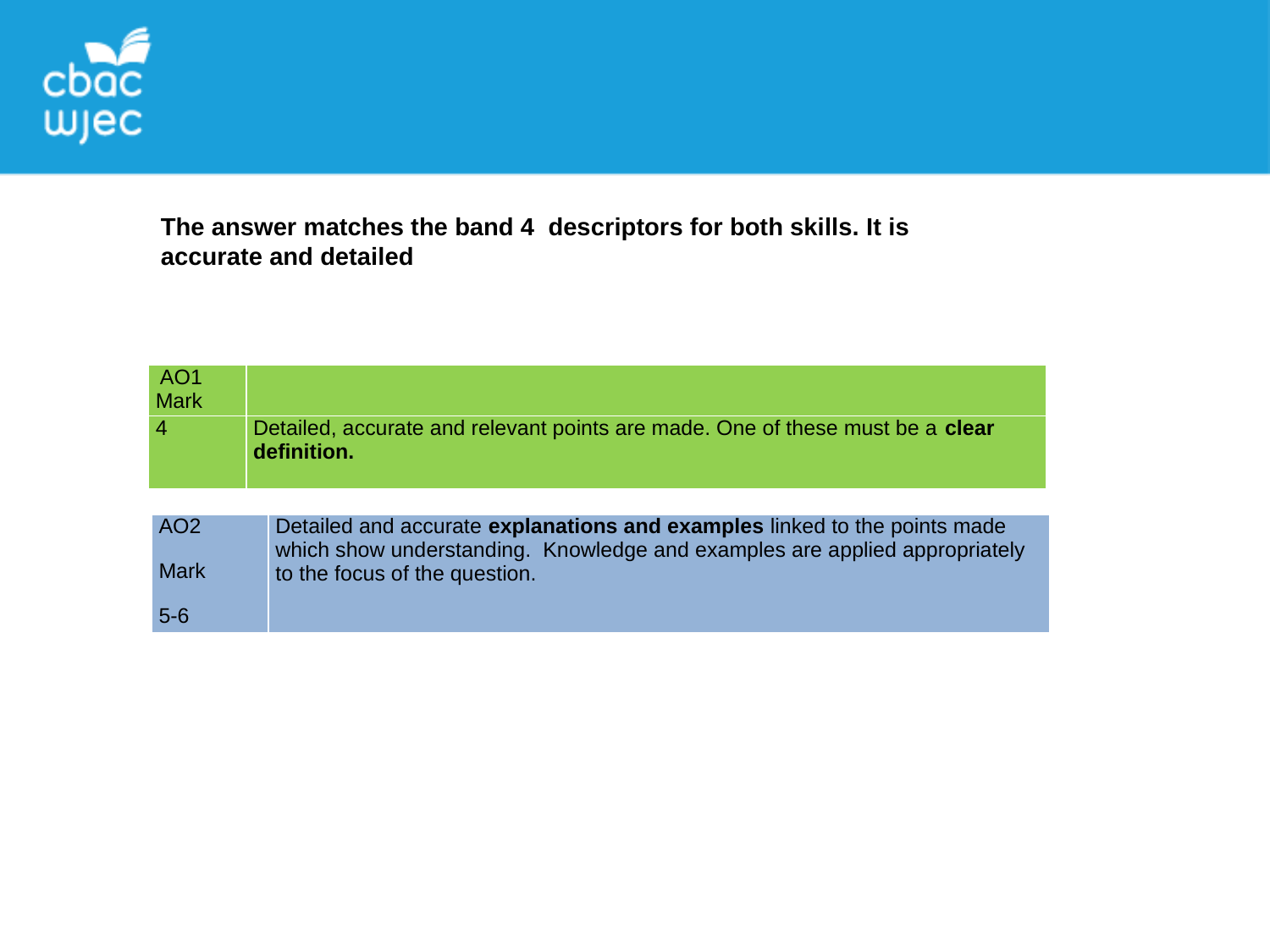

The answer matches the band 4  descriptors for both skills. It is accurate and detailed

| AO1 Mark |  |
| --- | --- |
| 4 | Detailed, accurate and relevant points are made. One of these must be a clear definition. |
| AO2 Mark 5-6 | Detailed and accurate explanations and examples linked to the points made which show understanding. Knowledge and examples are applied appropriately to the focus of the question. |
| --- | --- |